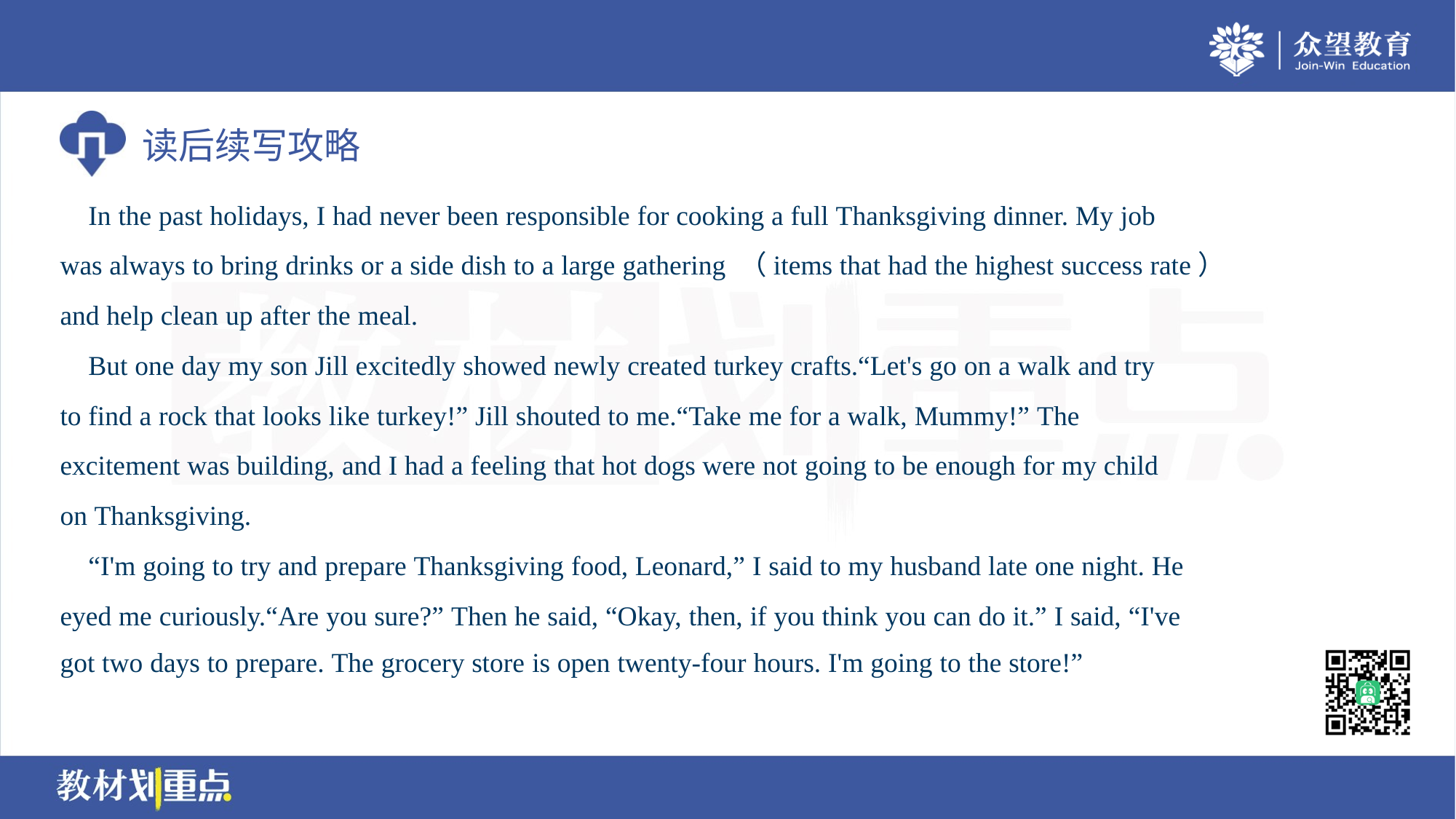

In the past holidays, I had never been responsible for cooking a full Thanksgiving dinner. My job
was always to bring drinks or a side dish to a large gathering （items that had the highest success rate）
and help clean up after the meal.
    But one day my son Jill excitedly showed newly created turkey crafts.“Let's go on a walk and try
to find a rock that looks like turkey!” Jill shouted to me.“Take me for a walk, Mummy!” The
excitement was building, and I had a feeling that hot dogs were not going to be enough for my child
on Thanksgiving.
    “I'm going to try and prepare Thanksgiving food, Leonard,” I said to my husband late one night. He
eyed me curiously.“Are you sure?” Then he said, “Okay, then, if you think you can do it.” I said, “I've
got two days to prepare. The grocery store is open twenty-four hours. I'm going to the store!”